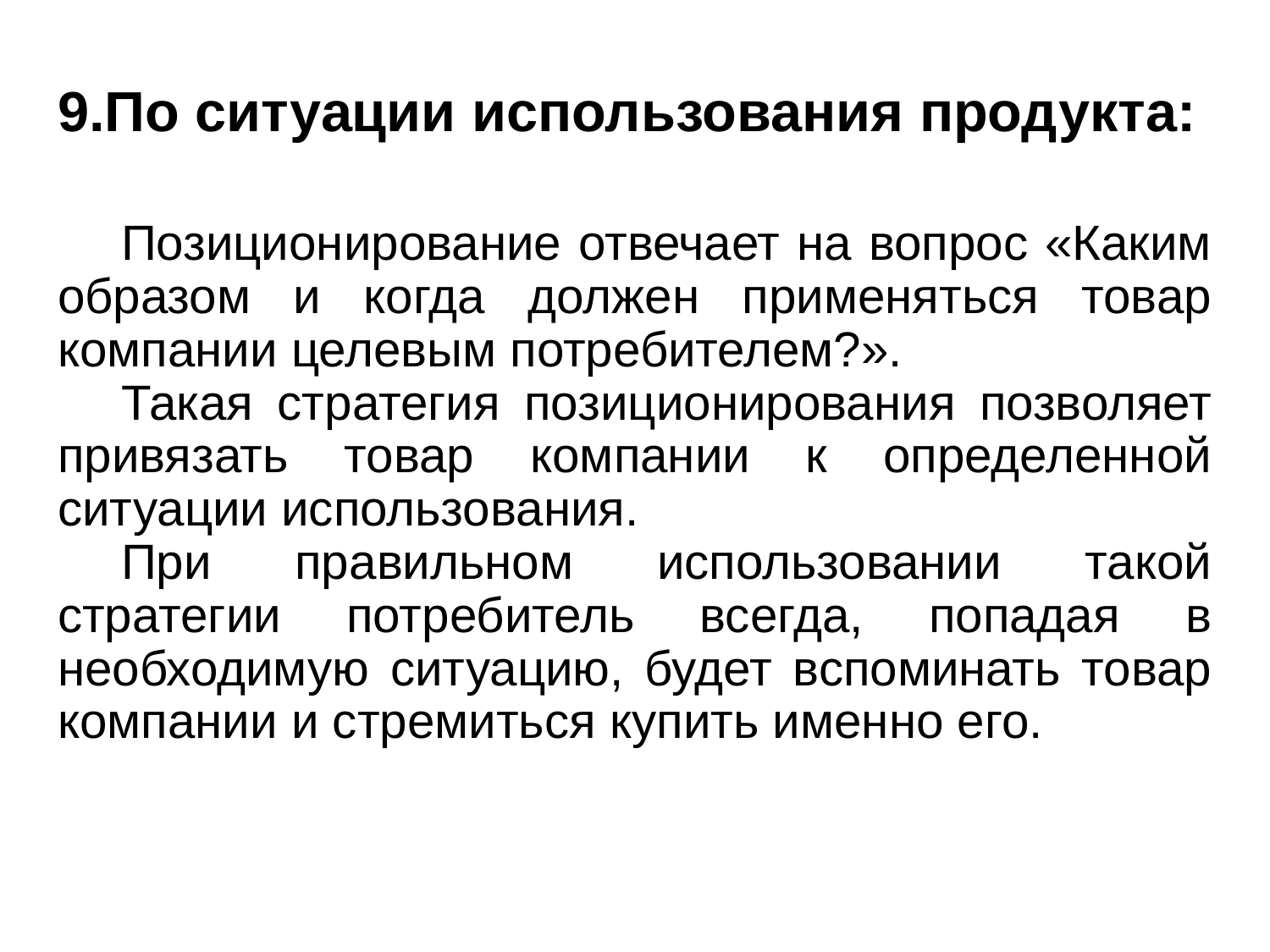

9.По ситуации использования продукта:

Позиционирование отвечает на вопрос «Каким образом и когда должен применяться товар компании целевым потребителем?».
Такая стратегия позиционирования позволяет привязать товар компании к определенной ситуации использования.
При правильном использовании такой стратегии потребитель всегда, попадая в необходимую ситуацию, будет вспоминать товар компании и стремиться купить именно его.